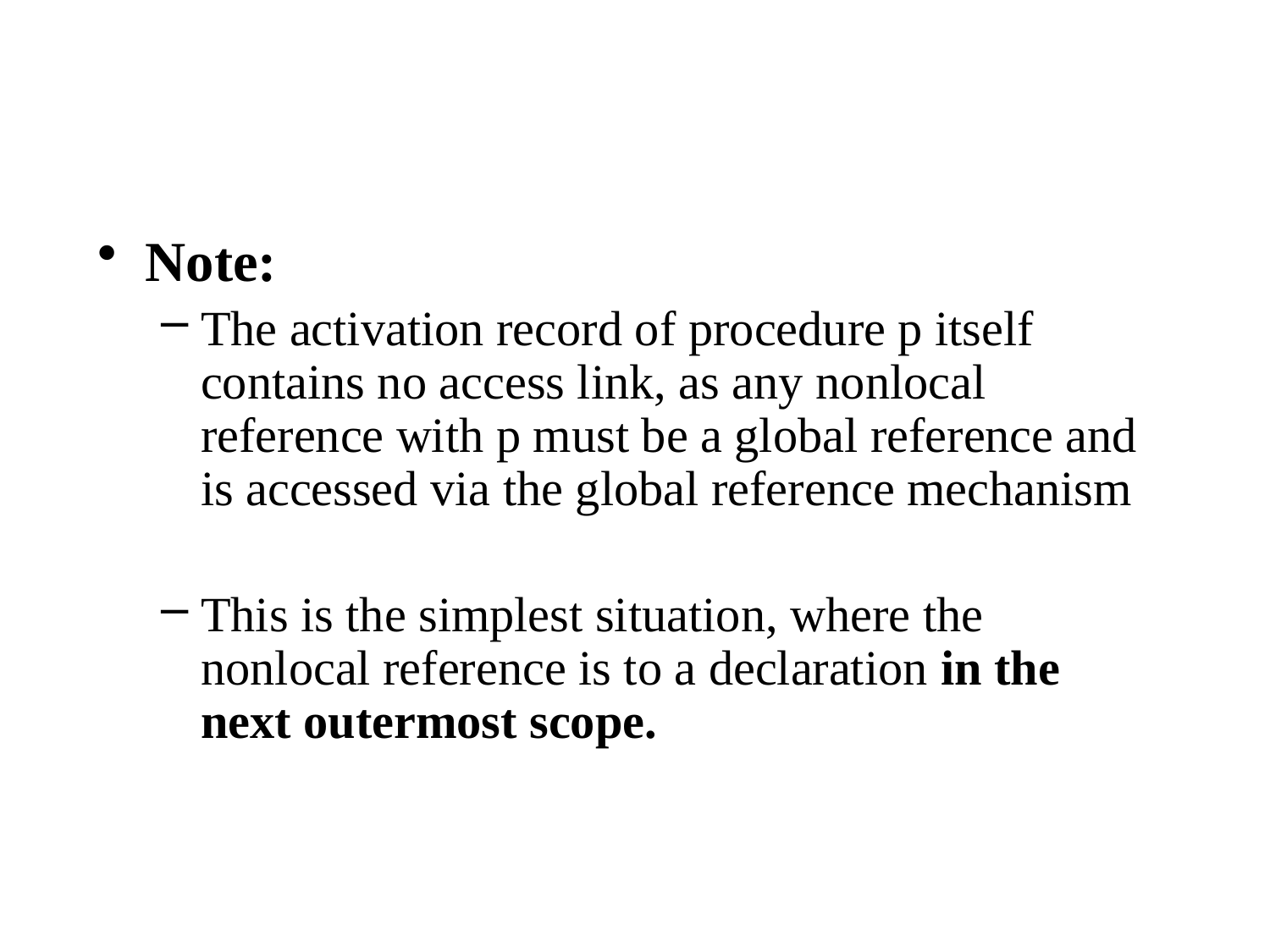

Note:
The activation record of procedure p itself contains no access link, as any nonlocal reference with p must be a global reference and is accessed via the global reference mechanism

This is the simplest situation, where the nonlocal reference is to a declaration in the next outermost scope.